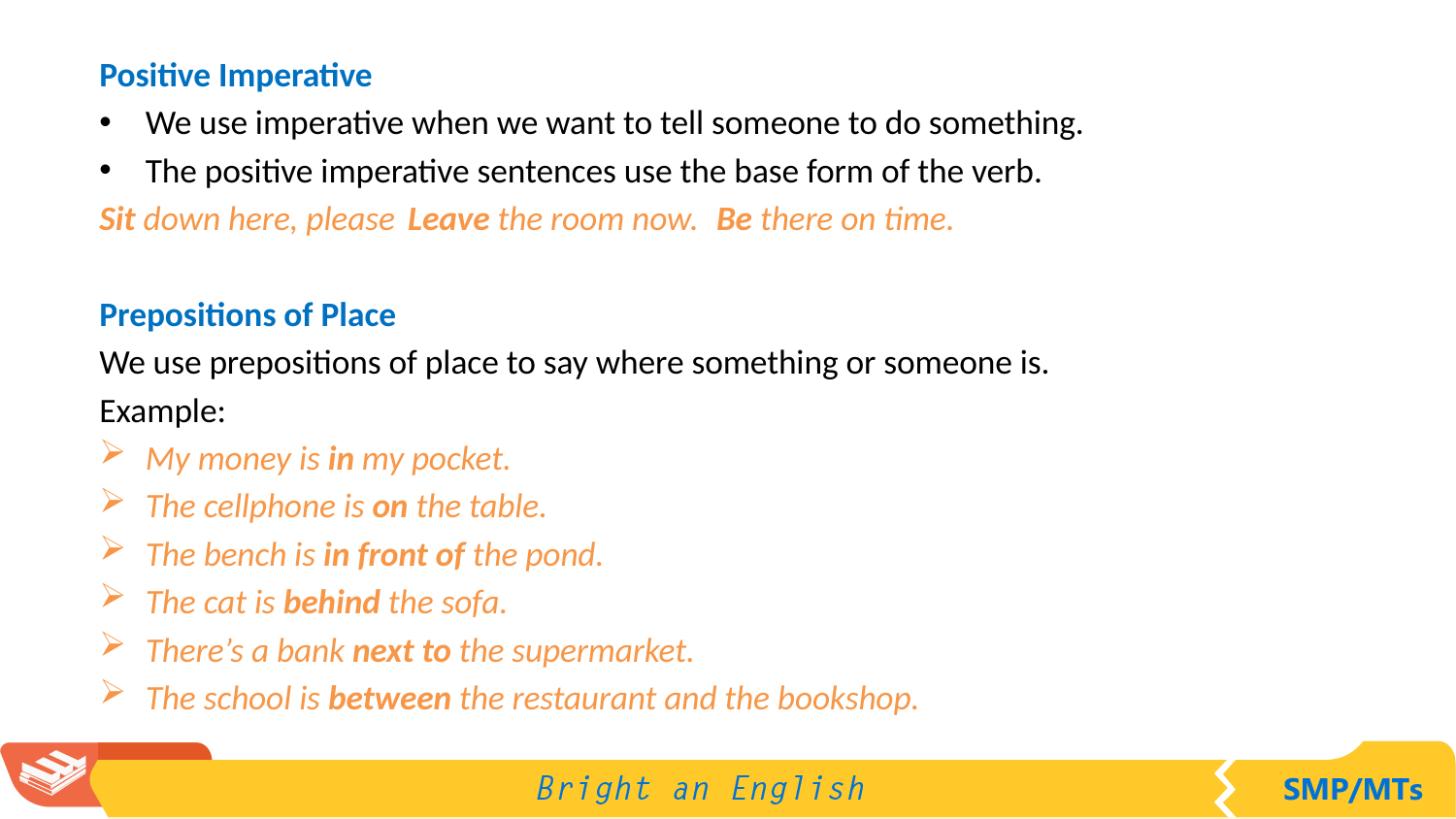

Positive Imperative
We use imperative when we want to tell someone to do something.
The positive imperative sentences use the base form of the verb.
Sit down here, please	Leave the room now. 	Be there on time.

Prepositions of Place
We use prepositions of place to say where something or someone is.
Example:
My money is in my pocket.
The cellphone is on the table.
The bench is in front of the pond.
The cat is behind the sofa.
There’s a bank next to the supermarket.
The school is between the restaurant and the bookshop.